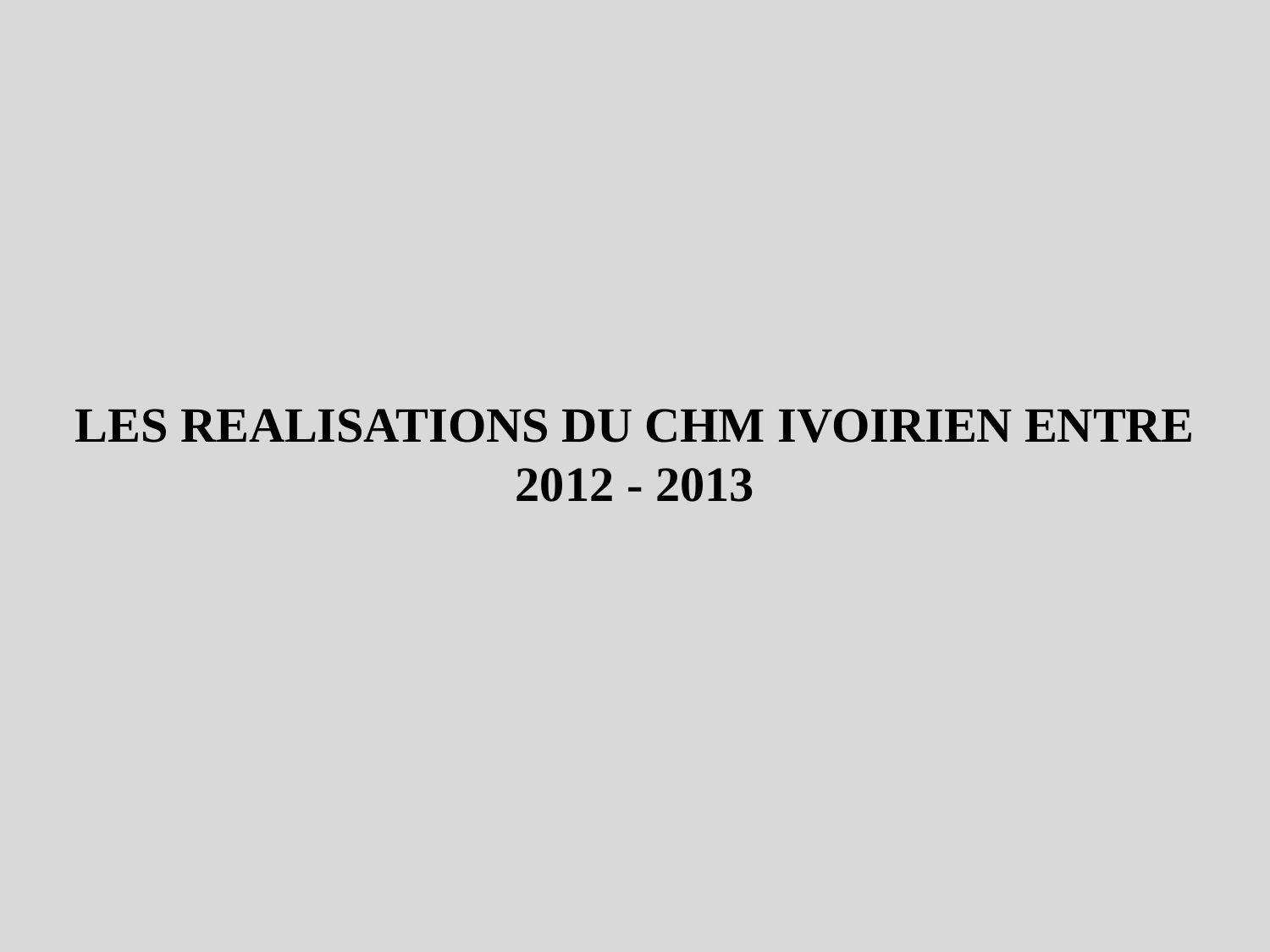

LES REALISATIONS DU CHM IVOIRIEN ENTRE 2012 - 2013